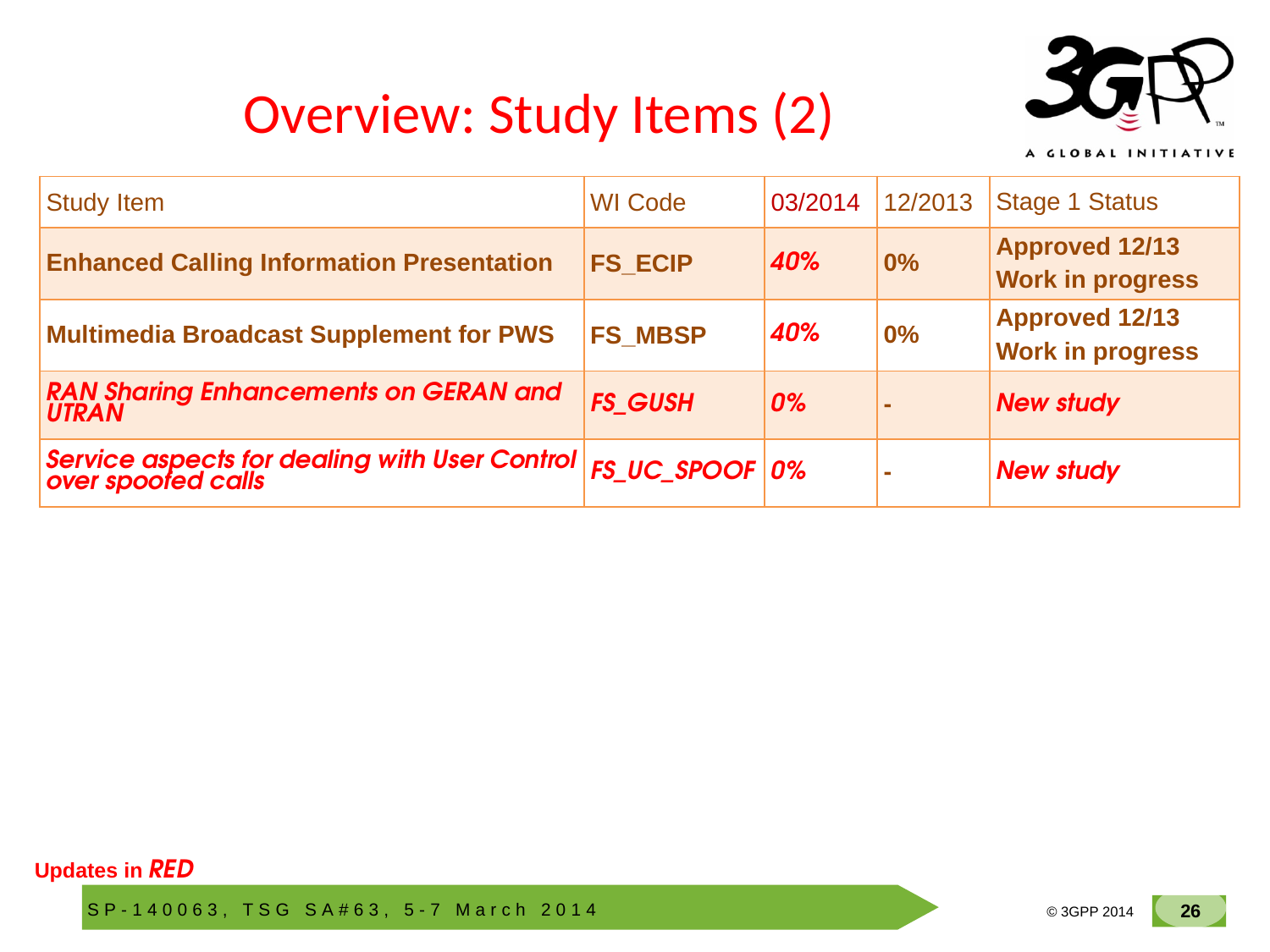

# Overview: Study Items (2)
| Study Item | WI Code | 03/2014 | 12/2013 | Stage 1 Status |
| --- | --- | --- | --- | --- |
| Enhanced Calling Information Presentation | FS\_ECIP | 40% | 0% | Approved 12/13 Work in progress |
| Multimedia Broadcast Supplement for PWS | FS\_MBSP | 40% | 0% | Approved 12/13 Work in progress |
| RAN Sharing Enhancements on GERAN and UTRAN | FS\_GUSH | 0% | - | New study |
| Service aspects for dealing with User Control over spoofed calls | FS\_UC\_SPOOF | 0% | - | New study |
Updates in RED